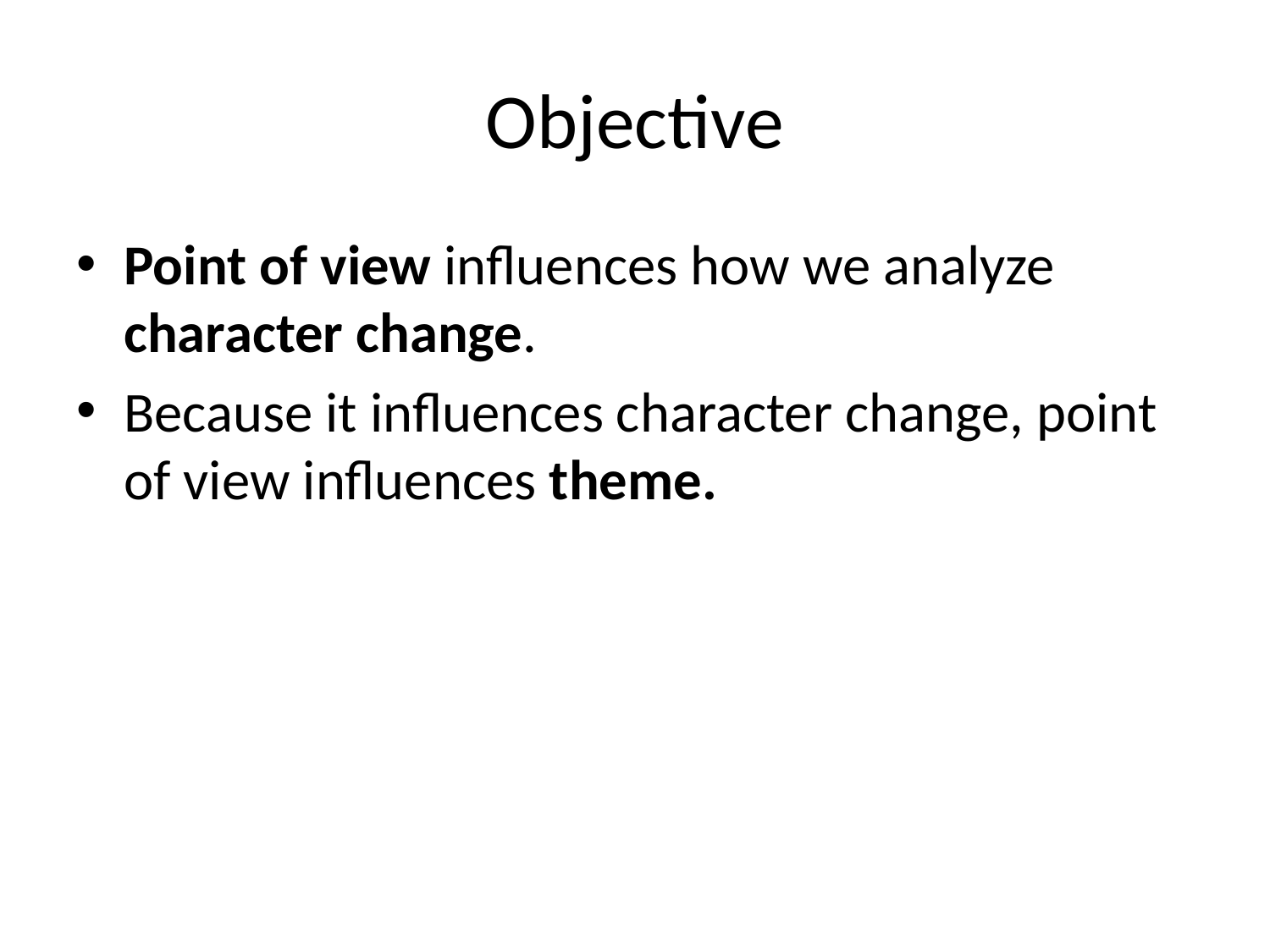

# Objective
Point of view influences how we analyze character change.
Because it influences character change, point of view influences theme.